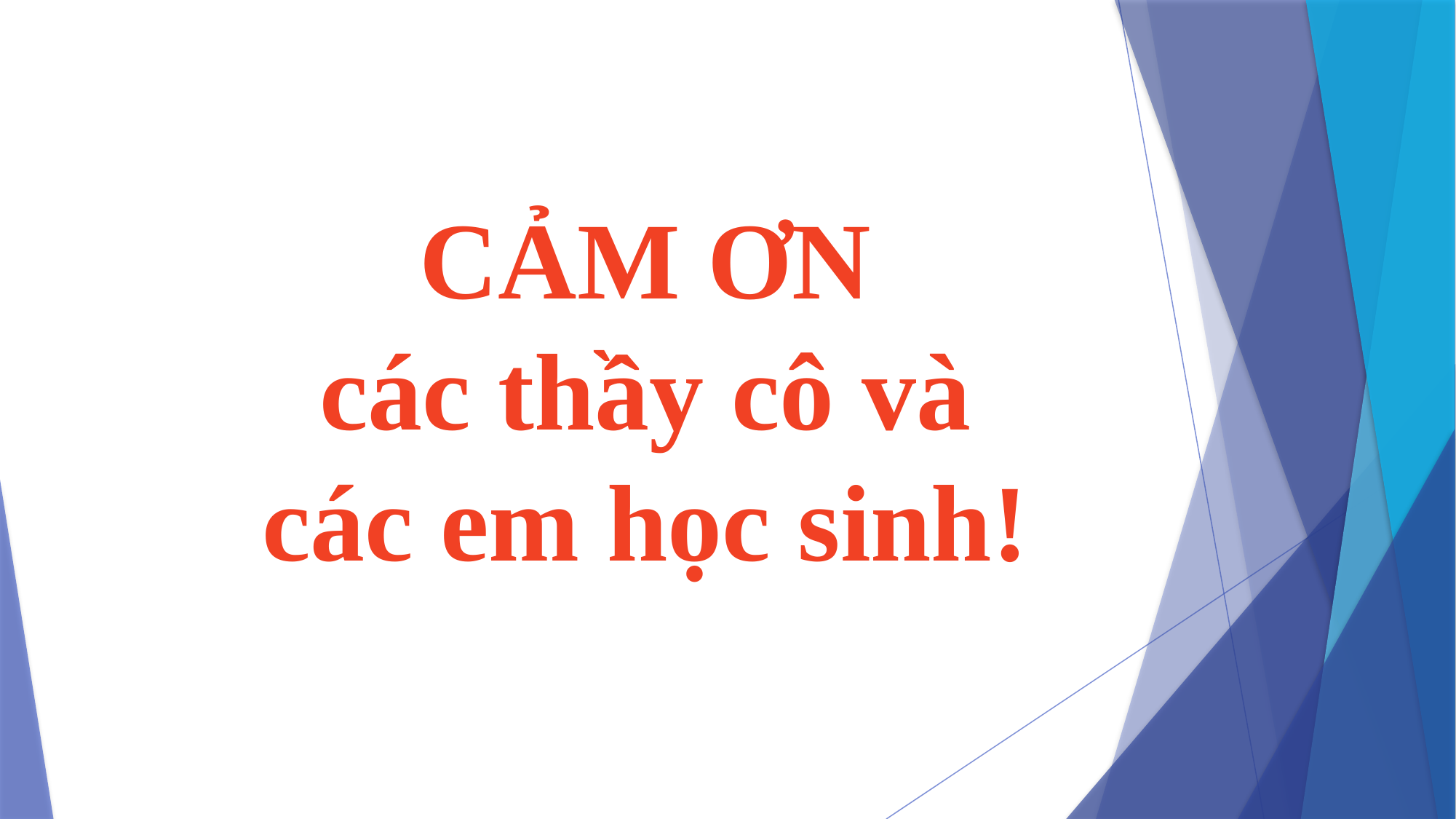

CẢM ƠN
các thầy cô và các em học sinh!